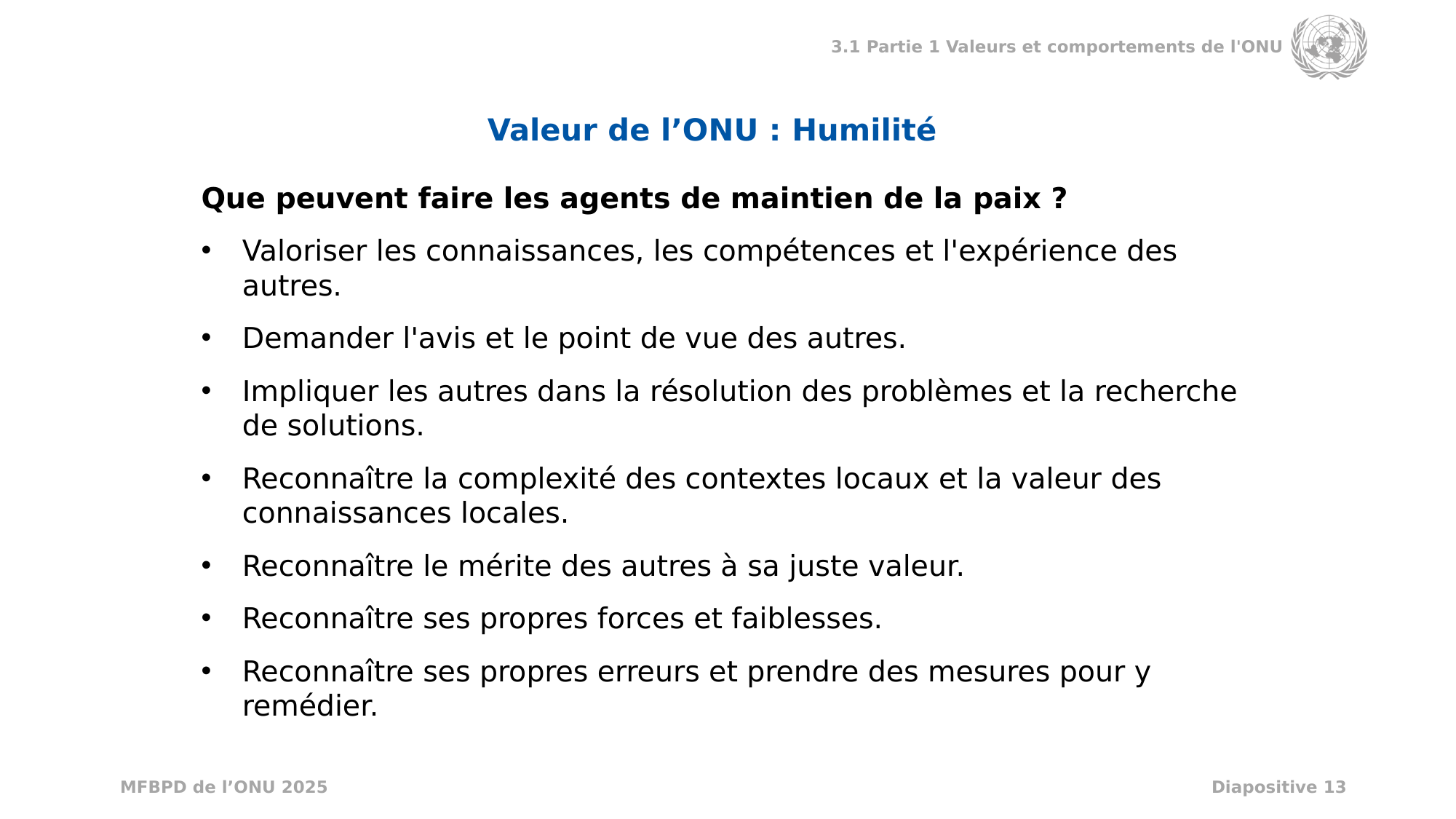

Valeur de l’ONU : Humilité
Que peuvent faire les agents de maintien de la paix ?
Valoriser les connaissances, les compétences et l'expérience des autres.
Demander l'avis et le point de vue des autres.
Impliquer les autres dans la résolution des problèmes et la recherche de solutions.
Reconnaître la complexité des contextes locaux et la valeur des connaissances locales.
Reconnaître le mérite des autres à sa juste valeur.
Reconnaître ses propres forces et faiblesses.
Reconnaître ses propres erreurs et prendre des mesures pour y remédier.